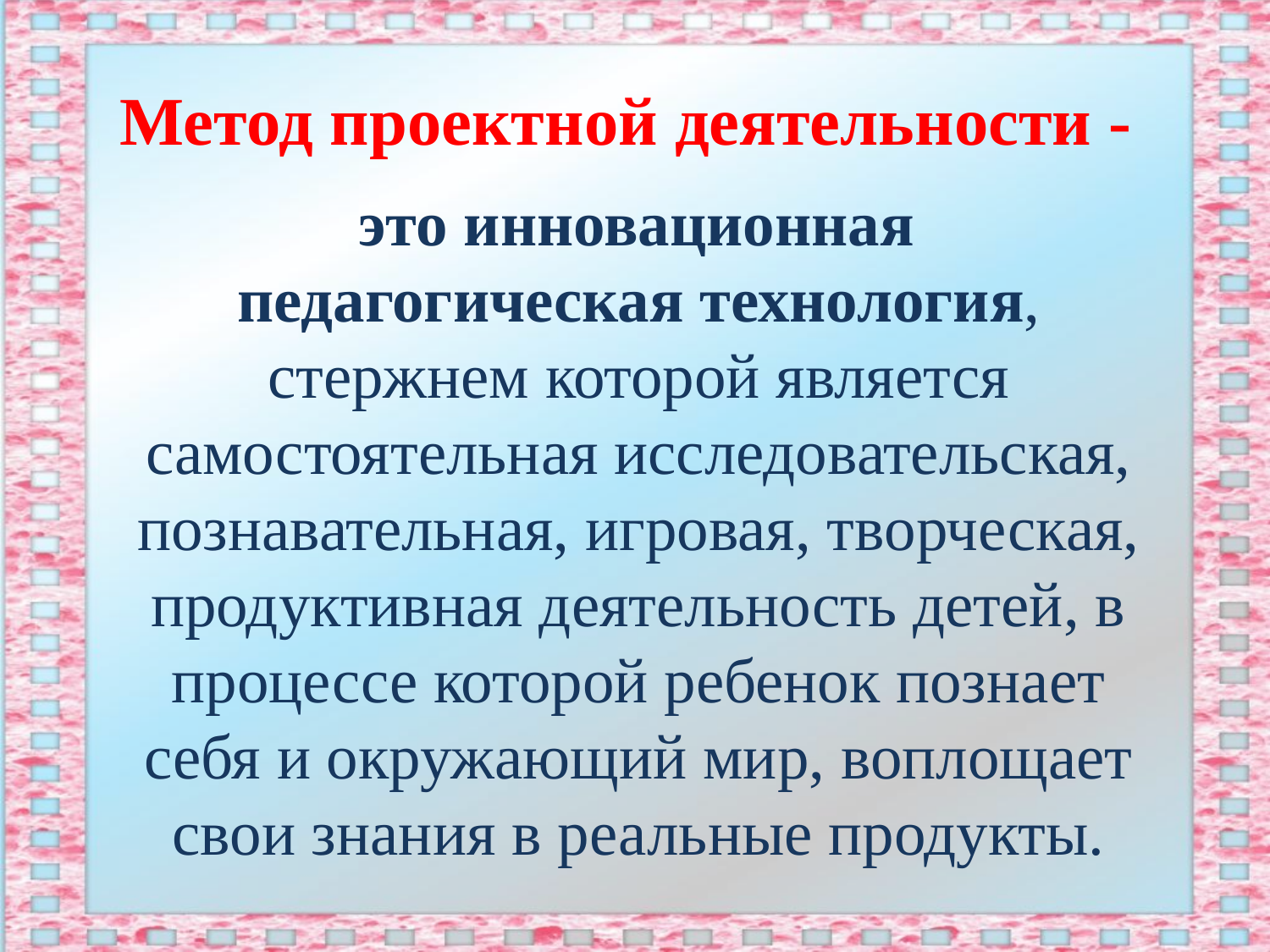

# Метод проектной деятельности -
   это инновационная педагогическая технология, стержнем которой является самостоятельная исследовательская, познавательная, игровая, творческая, продуктивная деятельность детей, в процессе которой ребенок познает себя и окружающий мир, воплощает свои знания в реальные продукты.